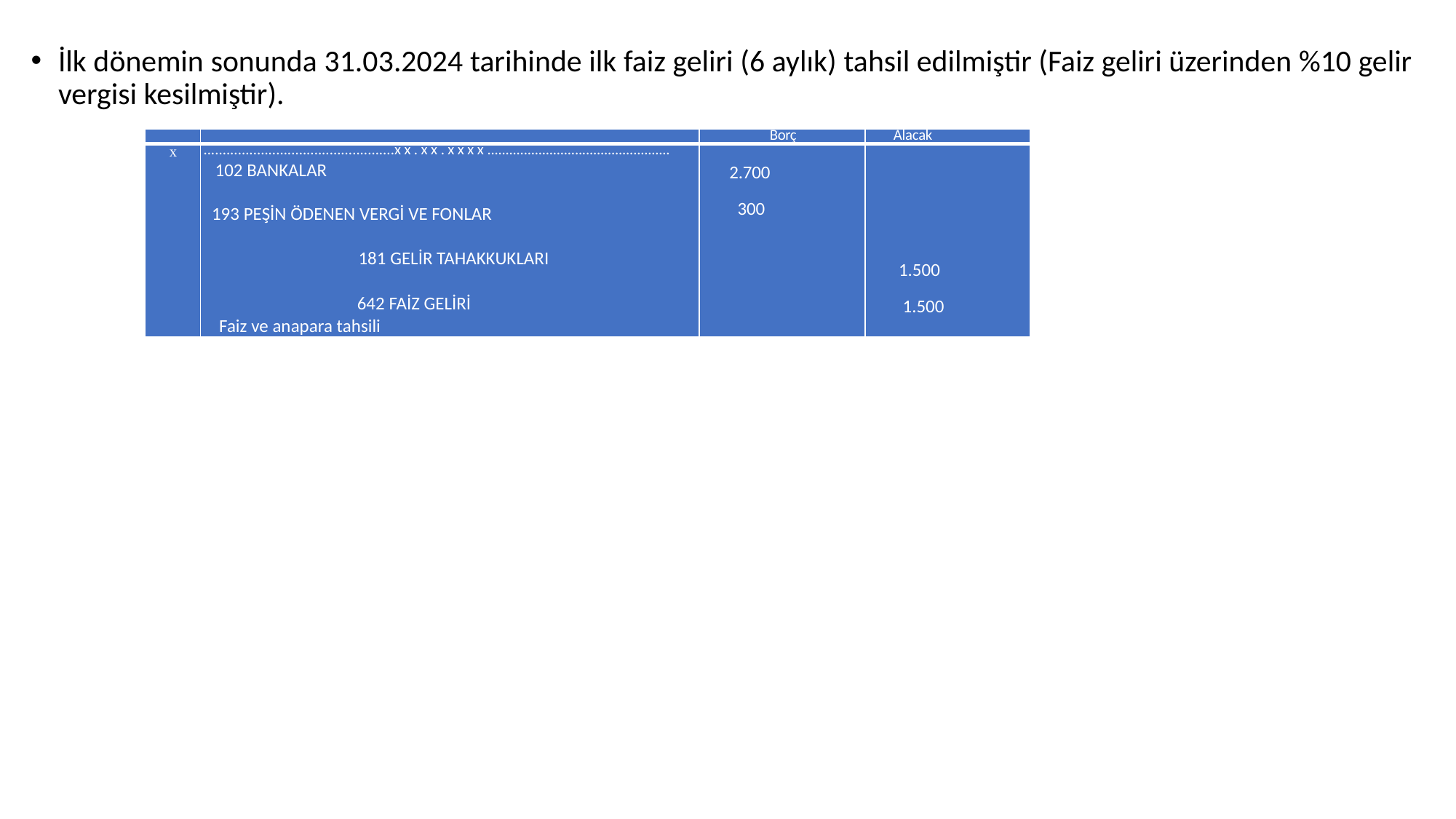

İlk dönemin sonunda 31.03.2024 tarihinde ilk faiz geliri (6 aylık) tahsil edilmiştir (Faiz geliri üzerinden %10 gelir vergisi kesilmiştir).
|  |  | Borç | Alacak |
| --- | --- | --- | --- |
| x | ..................................................xx.xx.xxxx.................................................. 102 BANKALAR 193 PEŞİN ÖDENEN VERGİ VE FONLAR 181 GELİR TAHAKKUKLARI 642 FAİZ GELİRİ Faiz ve anapara tahsili | 2.700 300 | 1.500 1.500 |